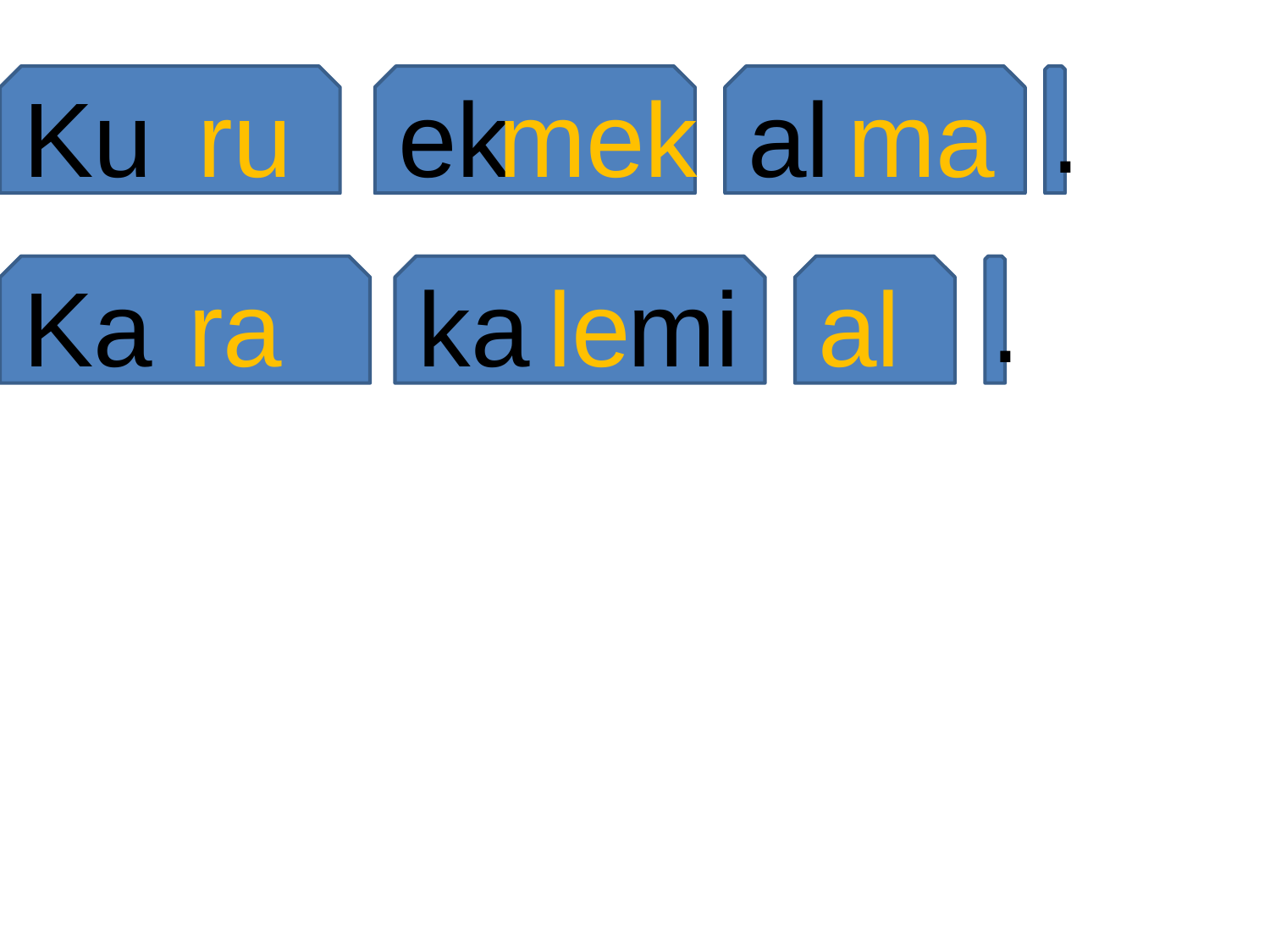

Ku
ru
ek

mek
al
ma
.
Ka
ra
ka
le
mi
al
.